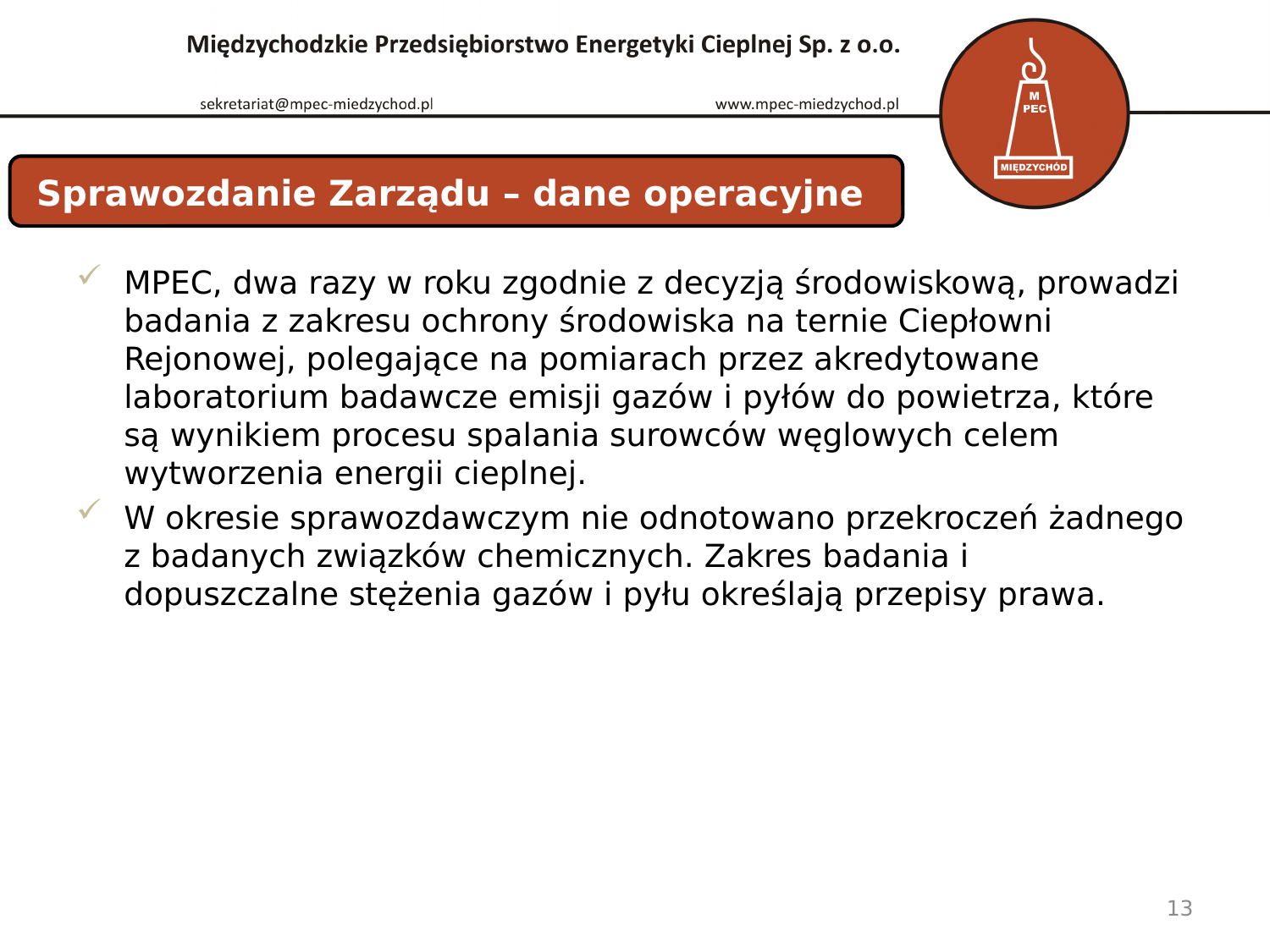

# Sprawozdanie Zarządu – dane operacyjne
MPEC, dwa razy w roku zgodnie z decyzją środowiskową, prowadzi badania z zakresu ochrony środowiska na ternie Ciepłowni Rejonowej, polegające na pomiarach przez akredytowane laboratorium badawcze emisji gazów i pyłów do powietrza, które są wynikiem procesu spalania surowców węglowych celem wytworzenia energii cieplnej.
W okresie sprawozdawczym nie odnotowano przekroczeń żadnego z badanych związków chemicznych. Zakres badania i dopuszczalne stężenia gazów i pyłu określają przepisy prawa.

13